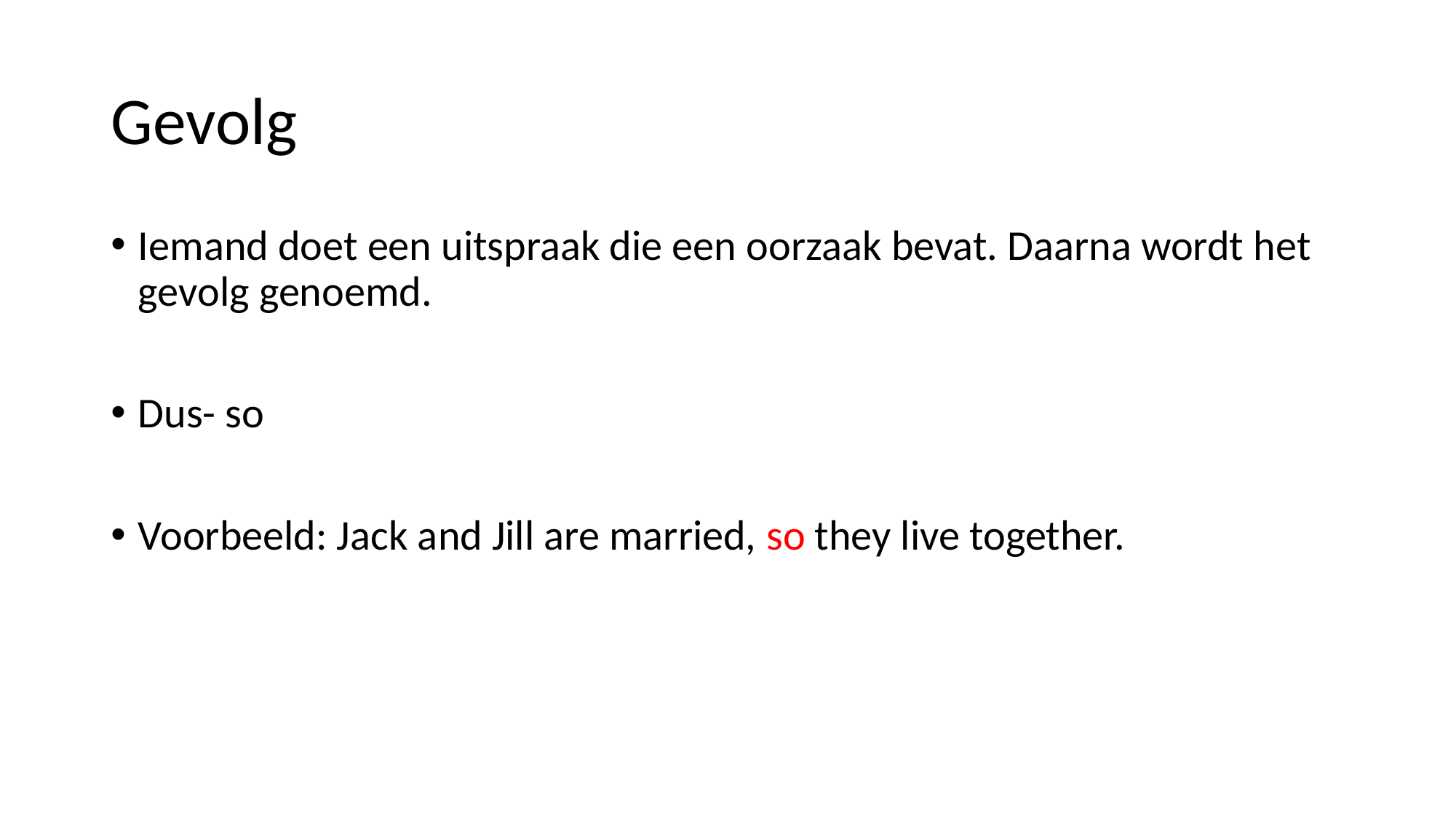

# Gevolg
Iemand doet een uitspraak die een oorzaak bevat. Daarna wordt het gevolg genoemd.

Dus- so

Voorbeeld: Jack and Jill are married, so they live together.